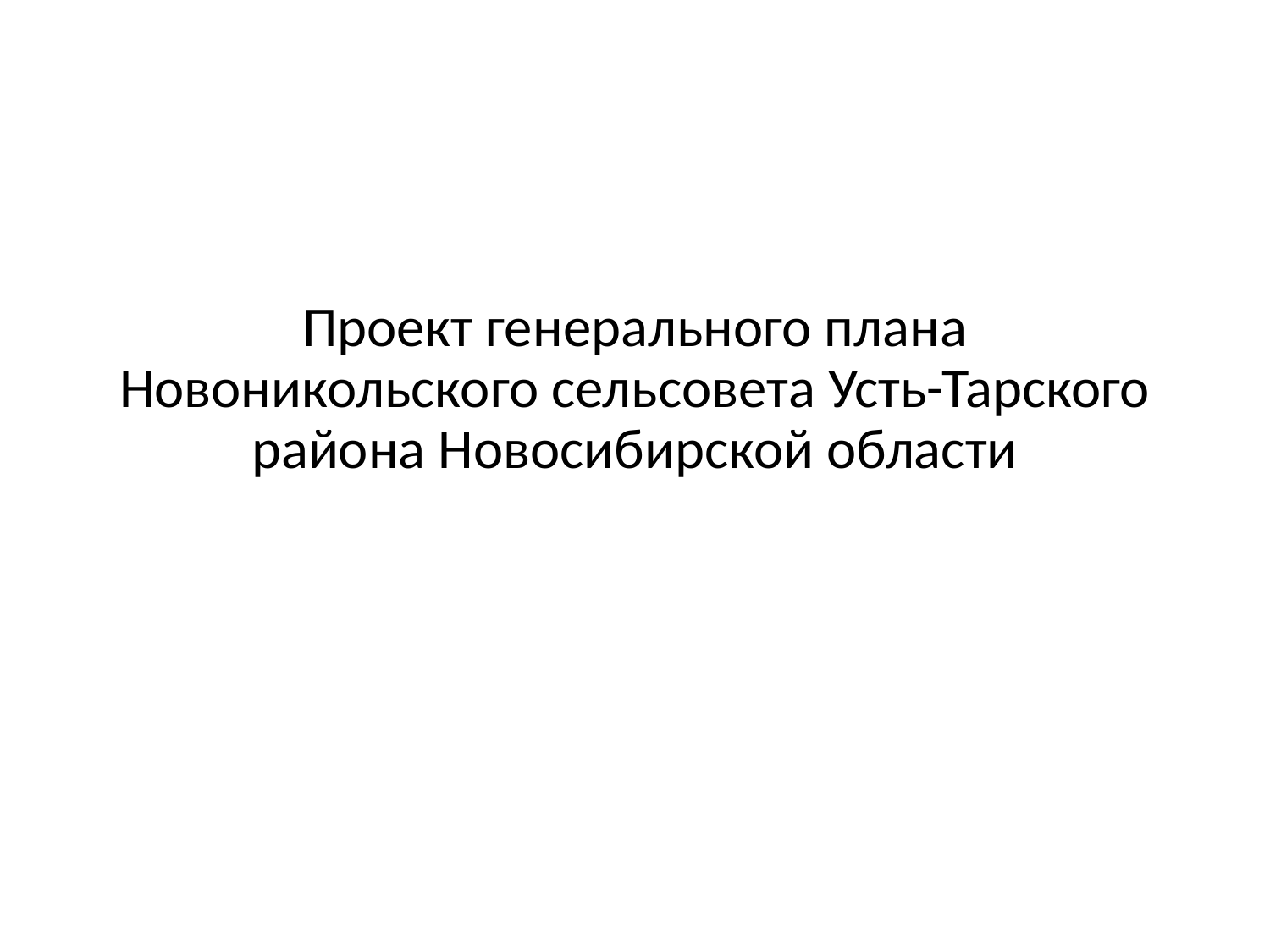

# Проект генерального плана Новоникольского сельсовета Усть-Тарского района Новосибирской области